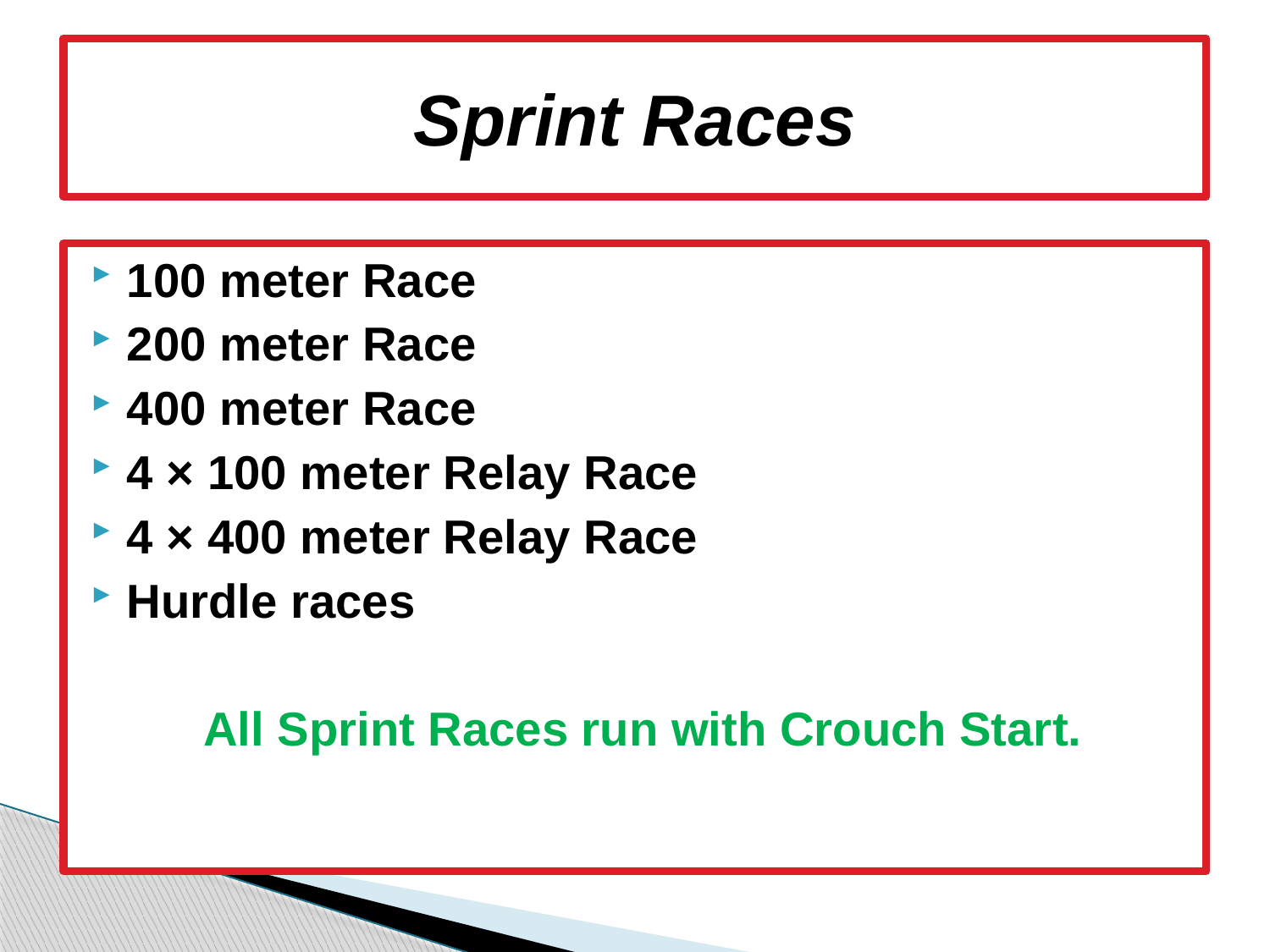

# Sprint Races
100 meter Race
200 meter Race
400 meter Race
4 × 100 meter Relay Race
4 × 400 meter Relay Race
Hurdle races

All Sprint Races run with Crouch Start.